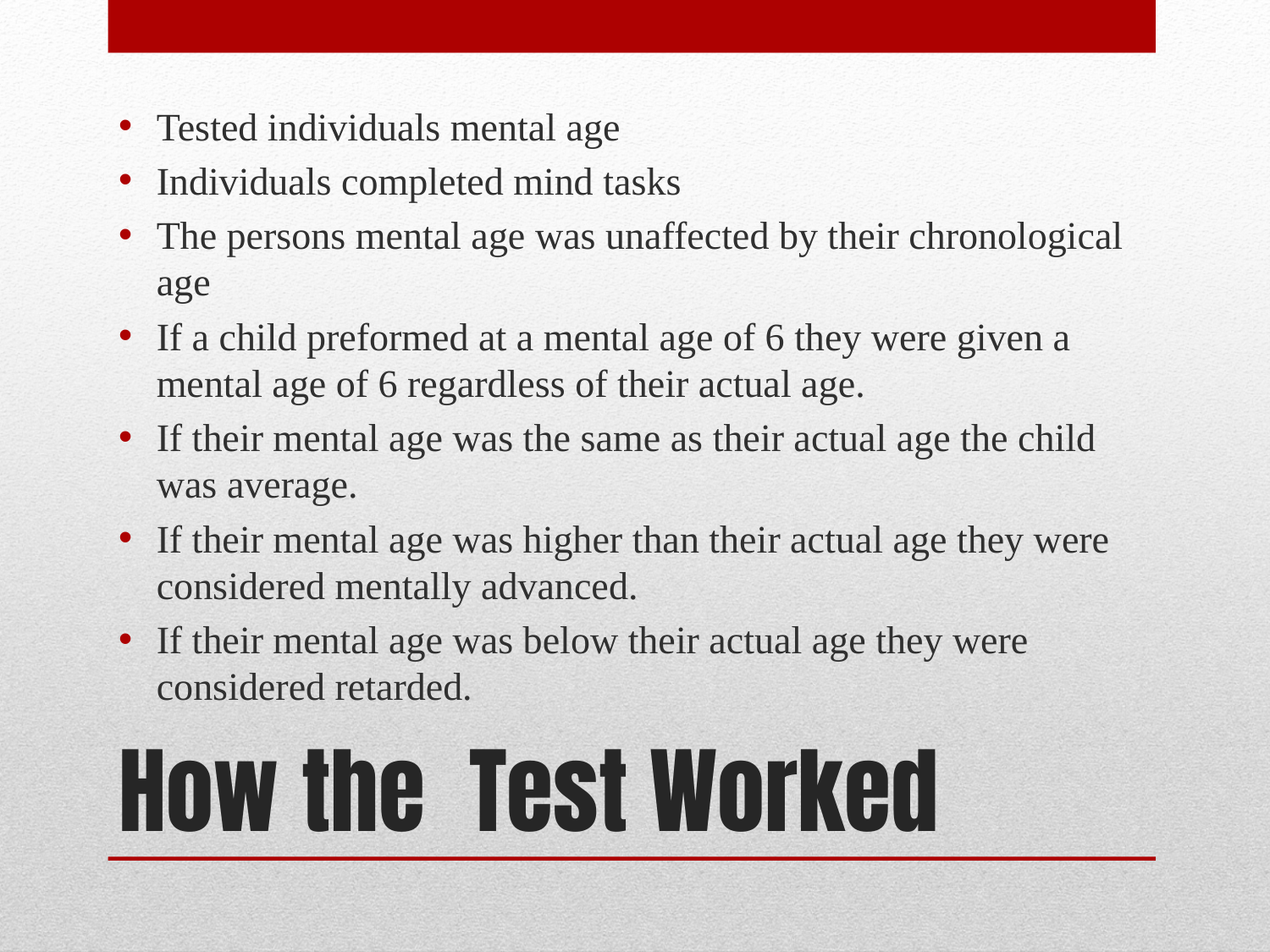

Tested individuals mental age
Individuals completed mind tasks
The persons mental age was unaffected by their chronological age
If a child preformed at a mental age of 6 they were given a mental age of 6 regardless of their actual age.
If their mental age was the same as their actual age the child was average.
If their mental age was higher than their actual age they were considered mentally advanced.
If their mental age was below their actual age they were considered retarded.

# How the  Test Worked